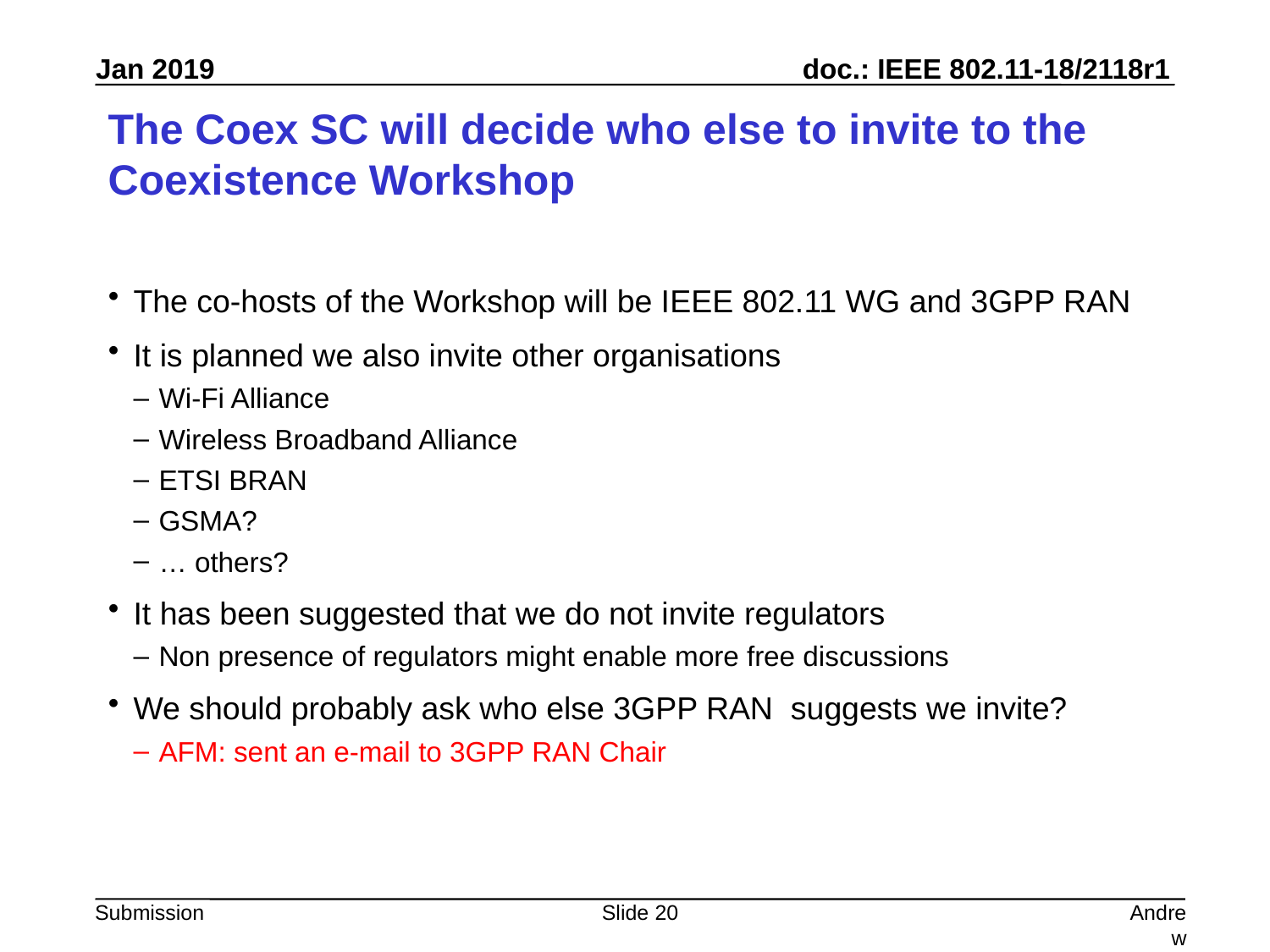

# The Coex SC will decide who else to invite to the Coexistence Workshop
The co-hosts of the Workshop will be IEEE 802.11 WG and 3GPP RAN
It is planned we also invite other organisations
Wi-Fi Alliance
Wireless Broadband Alliance
ETSI BRAN
GSMA?
… others?
It has been suggested that we do not invite regulators
Non presence of regulators might enable more free discussions
We should probably ask who else 3GPP RAN  suggests we invite?
AFM: sent an e-mail to 3GPP RAN Chair
Slide 20
Andrew Myles, Cisco